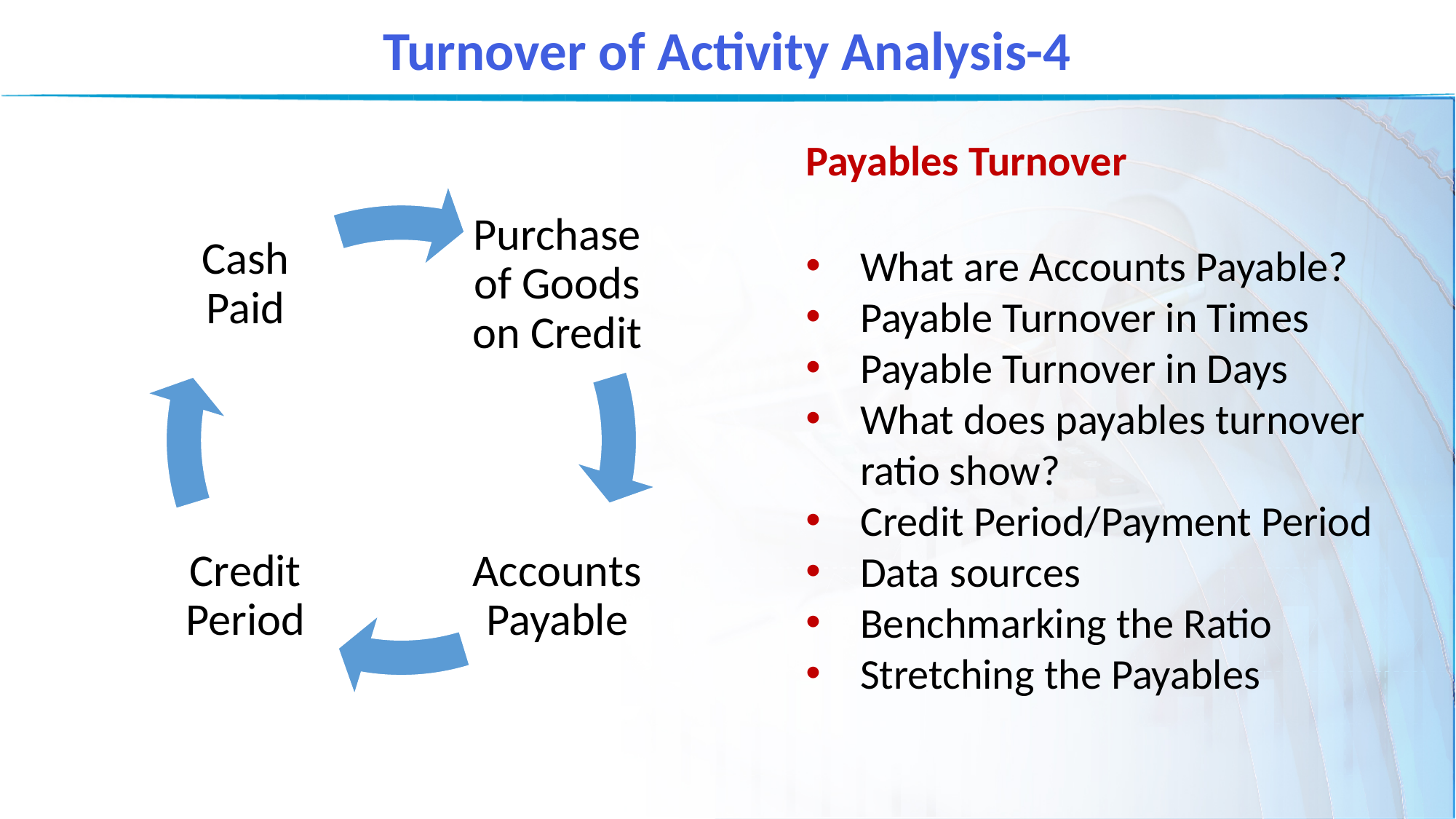

Turnover of Activity Analysis-4
Purchase of Goods on Credit
Accounts Payable
Credit Period
Cash Paid
Payables Turnover

What are Accounts Payable?
Payable Turnover in Times
Payable Turnover in Days
What does payables turnover ratio show?
Credit Period/Payment Period
Data sources
Benchmarking the Ratio
Stretching the Payables